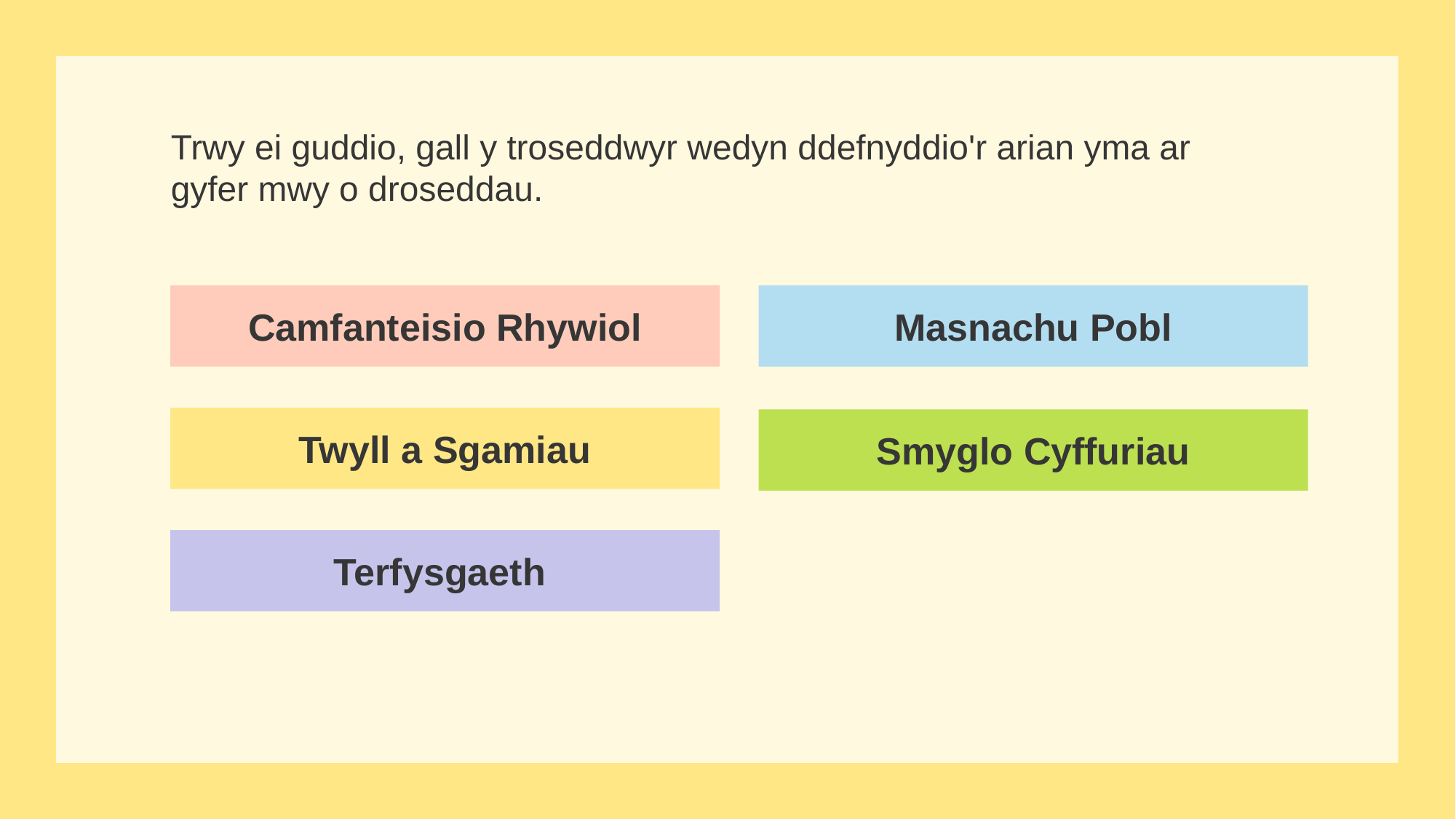

# Slide 20
Trwy ei guddio, gall y troseddwyr wedyn ddefnyddio'r arian yma ar gyfer mwy o droseddau.
Camfanteisio Rhywiol
Masnachu Pobl
Twyll a Sgamiau
Smyglo Cyffuriau
Terfysgaeth